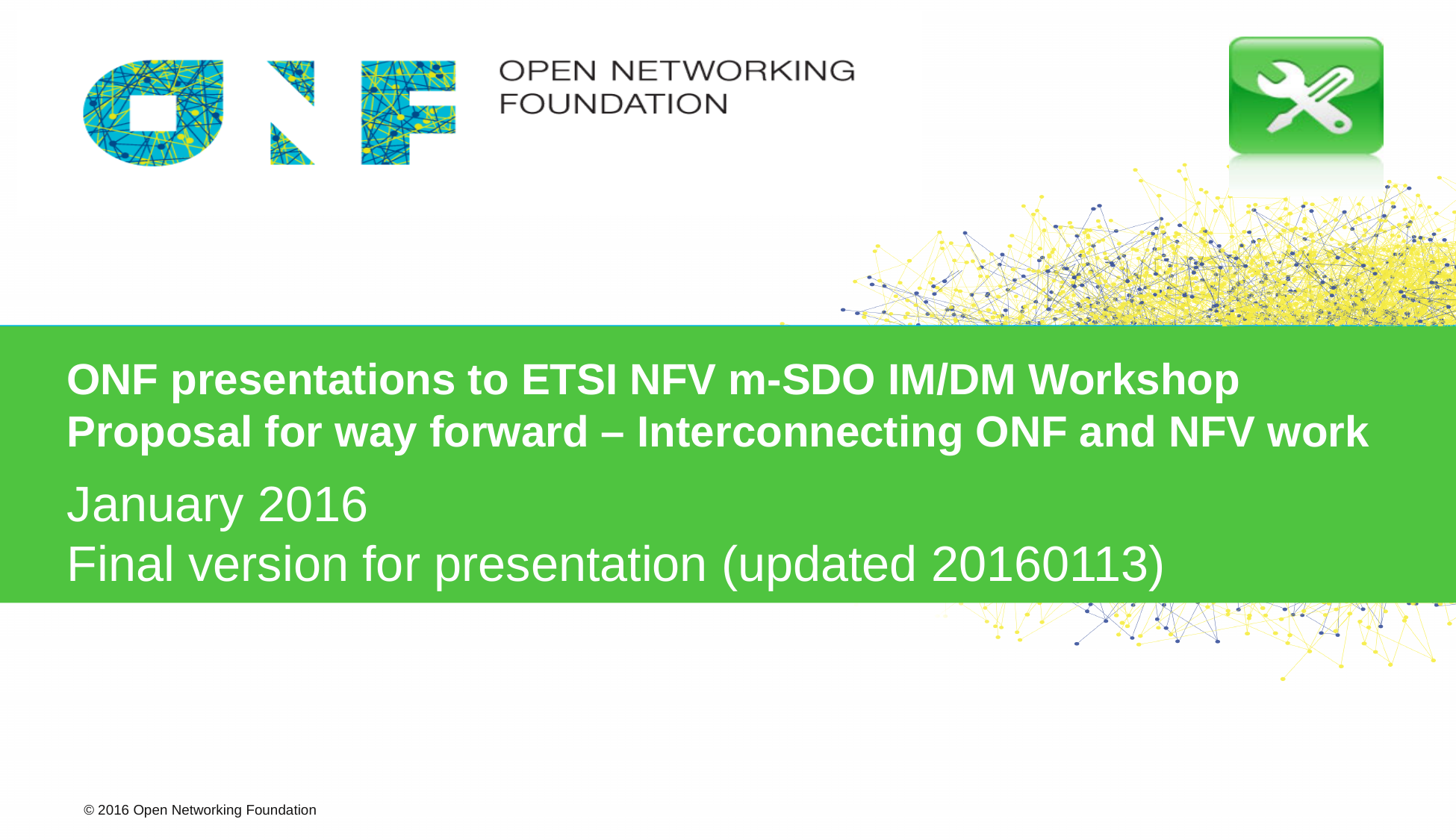

# ONF presentations to ETSI NFV m-SDO IM/DM Workshop Proposal for way forward – Interconnecting ONF and NFV work
January 2016
Final version for presentation (updated 20160113)